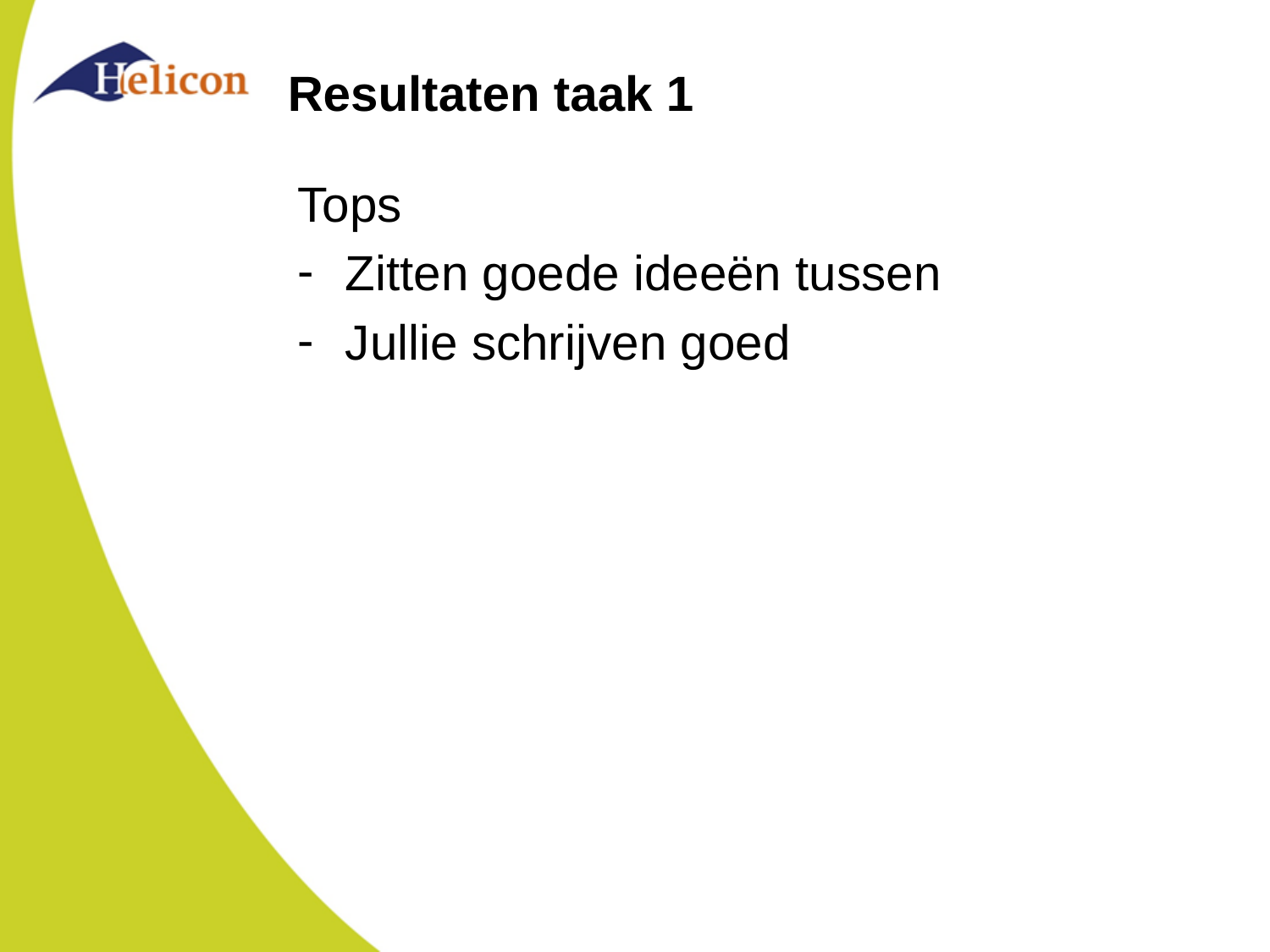

# Resultaten taak 1
Tops
Zitten goede ideeën tussen
Jullie schrijven goed